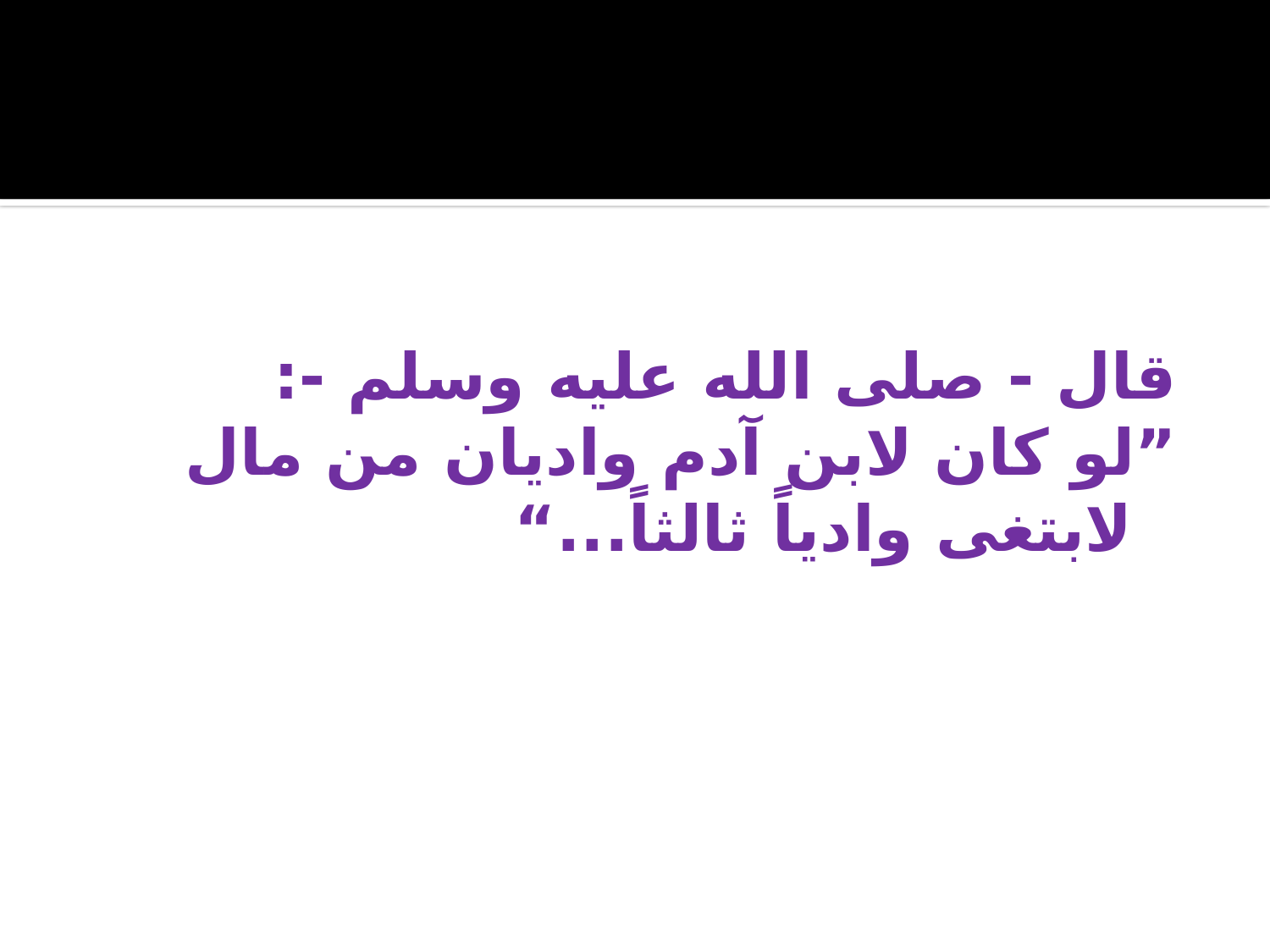

قال - صلى الله عليه وسلم -:
”لو كان لابن آدم واديان من مال لابتغى وادياً ثالثاً...“